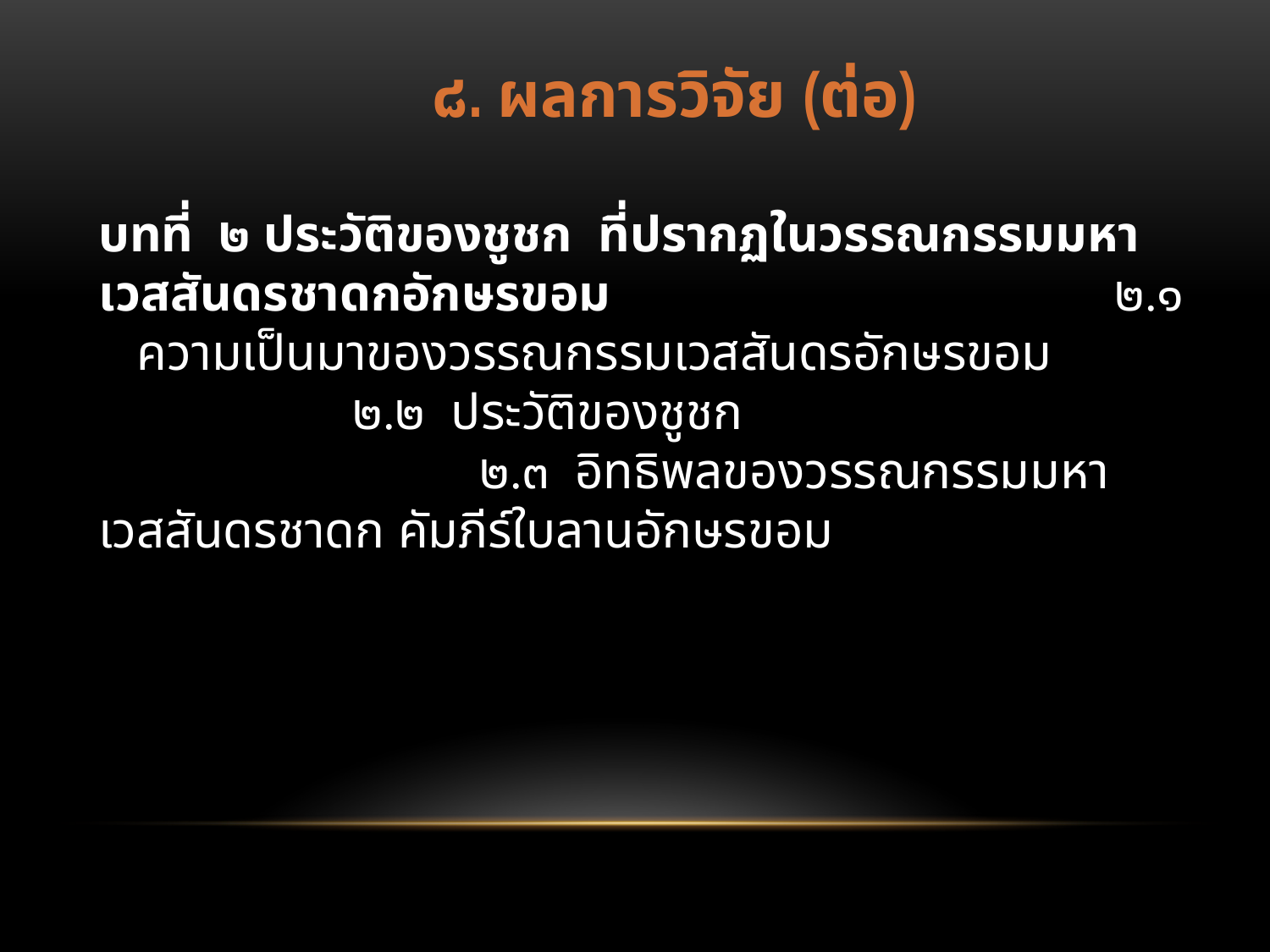

๘. ผลการวิจัย (ต่อ)
บทที่  ๒ ประวัติของชูชก  ที่ปรากฏในวรรณกรรมมหาเวสสันดรชาดกอักษรขอม 				๒.๑    ความเป็นมาของวรรณกรรมเวสสันดรอักษรขอม  						๒.๒  ประวัติของชูชก									๒.๓  อิทธิพลของวรรณกรรมมหาเวสสันดรชาดก คัมภีร์ใบลานอักษรขอม